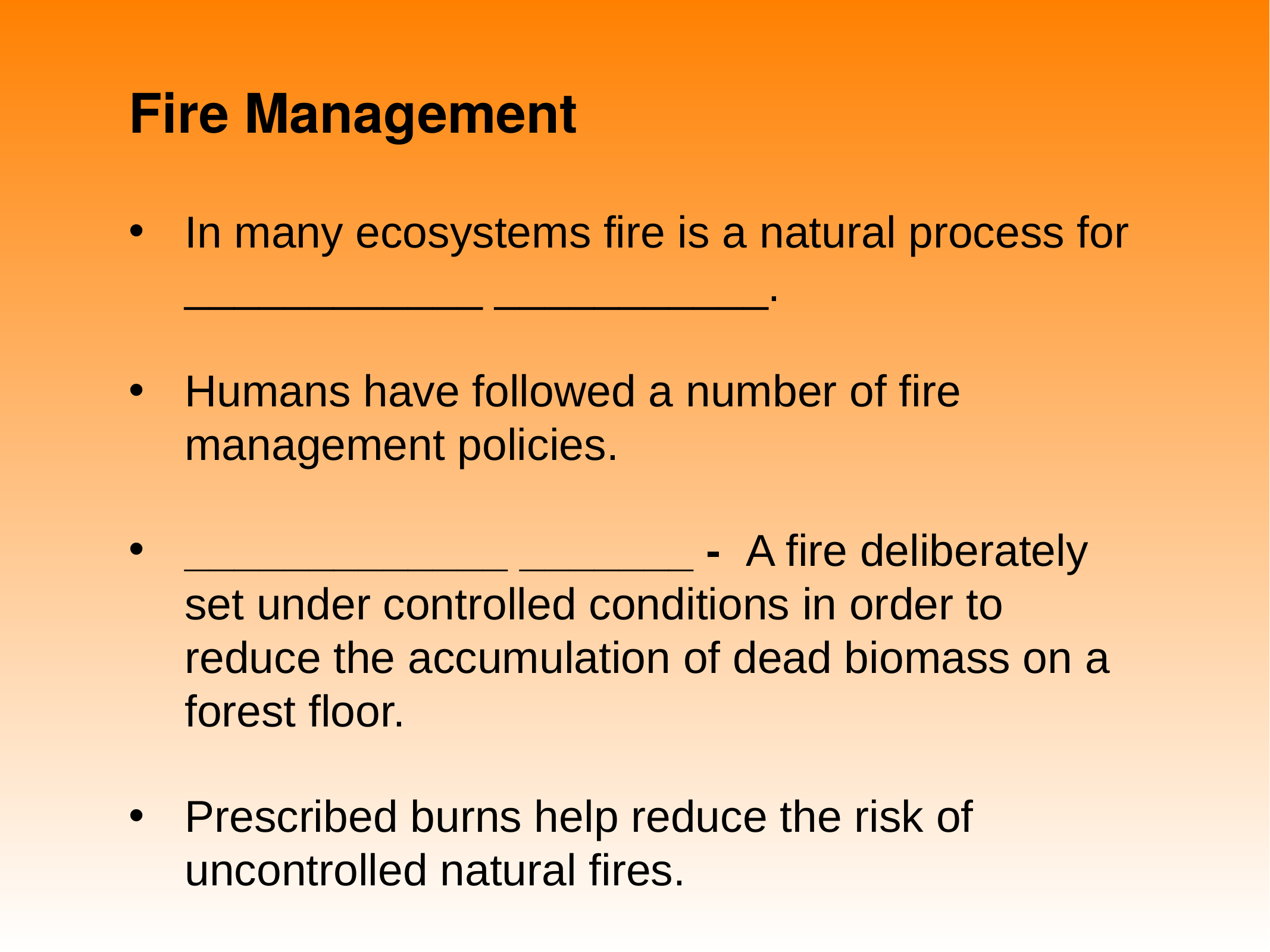

# Fire Management
In many ecosystems fire is a natural process for ____________ ___________.
Humans have followed a number of fire management policies.
_____________ _______ -  A fire deliberately set under controlled conditions in order to reduce the accumulation of dead biomass on a forest floor.
Prescribed burns help reduce the risk of uncontrolled natural fires.